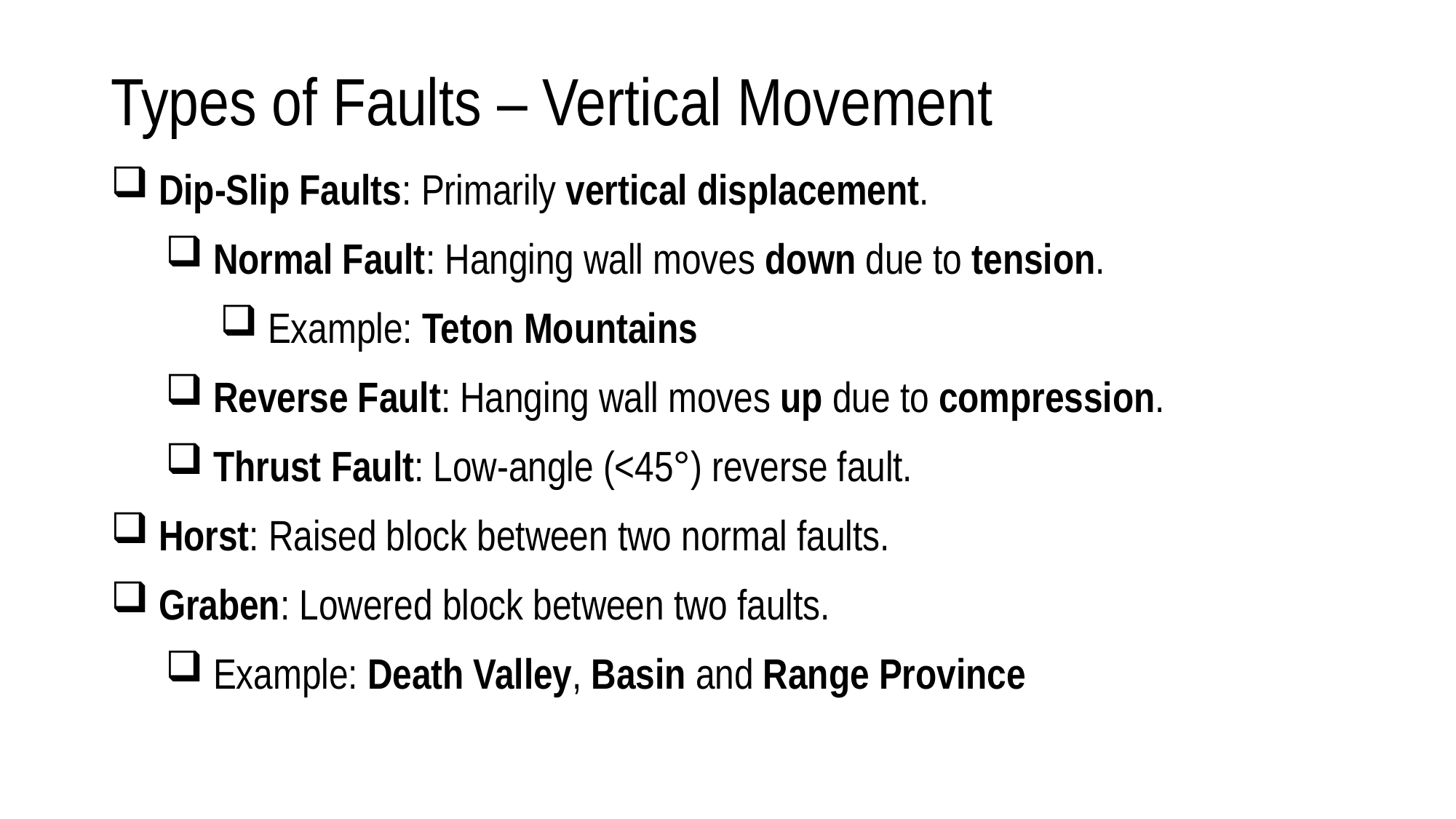

# Types of Faults – Vertical Movement
 Dip-Slip Faults: Primarily vertical displacement.
 Normal Fault: Hanging wall moves down due to tension.
 Example: Teton Mountains
 Reverse Fault: Hanging wall moves up due to compression.
 Thrust Fault: Low-angle (<45°) reverse fault.
 Horst: Raised block between two normal faults.
 Graben: Lowered block between two faults.
 Example: Death Valley, Basin and Range Province